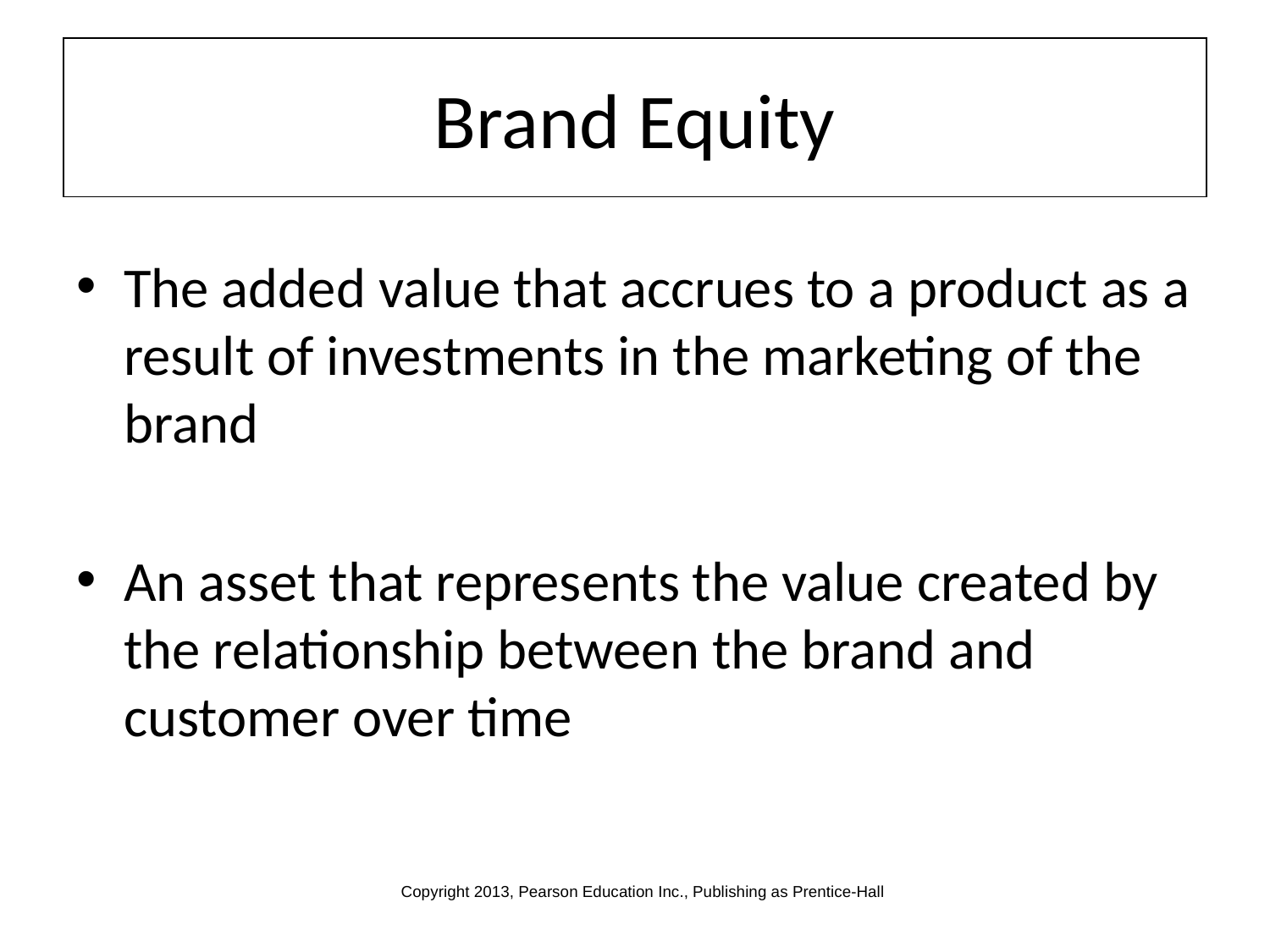

# Brand Equity
The added value that accrues to a product as a result of investments in the marketing of the brand

An asset that represents the value created by the relationship between the brand and customer over time

Copyright 2013, Pearson Education Inc., Publishing as Prentice-Hall